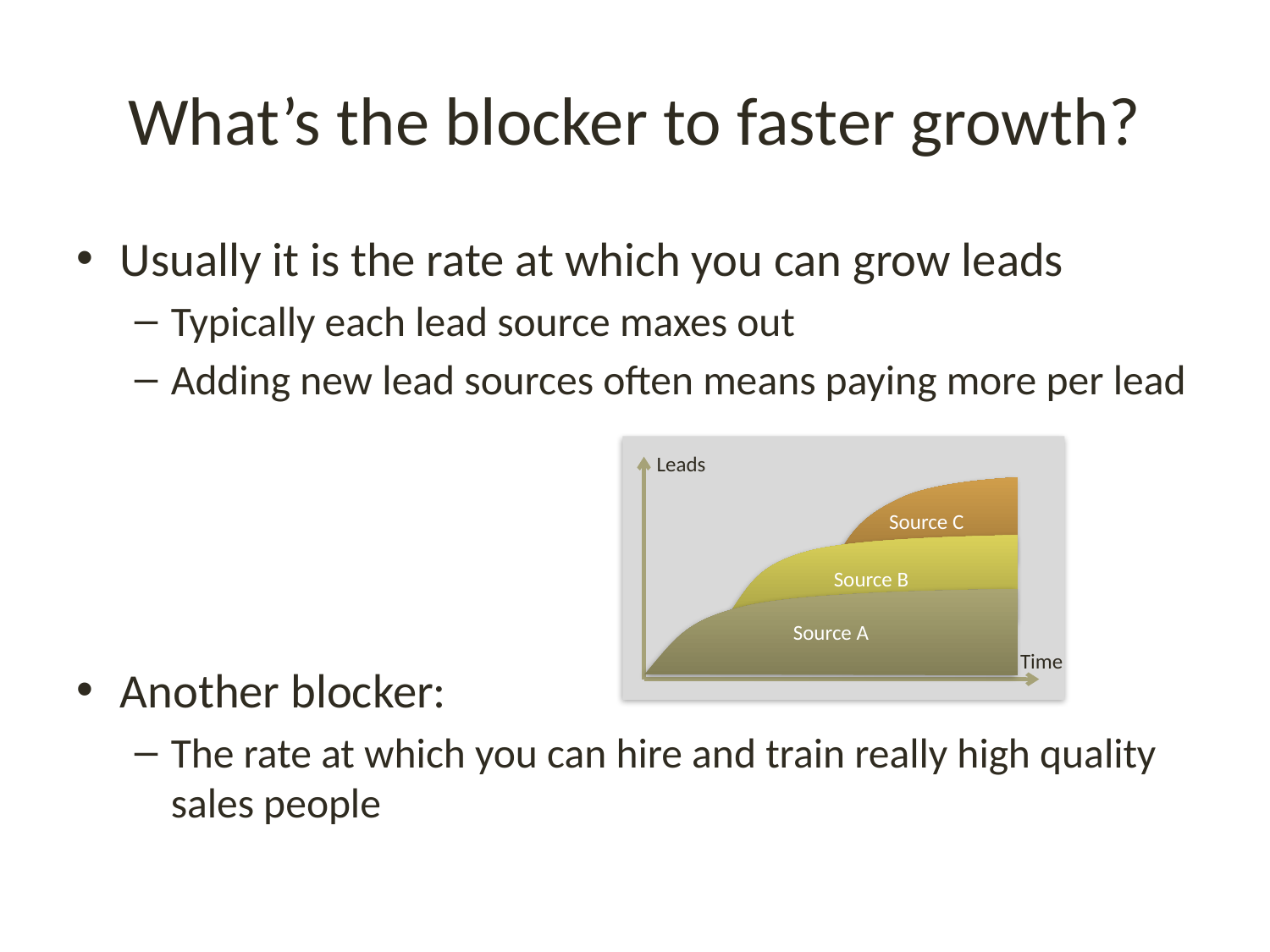

# What’s the blocker to faster growth?
Usually it is the rate at which you can grow leads
Typically each lead source maxes out
Adding new lead sources often means paying more per lead

Another blocker:
The rate at which you can hire and train really high quality sales people

Leads
Source C
Source B
Source A
Time